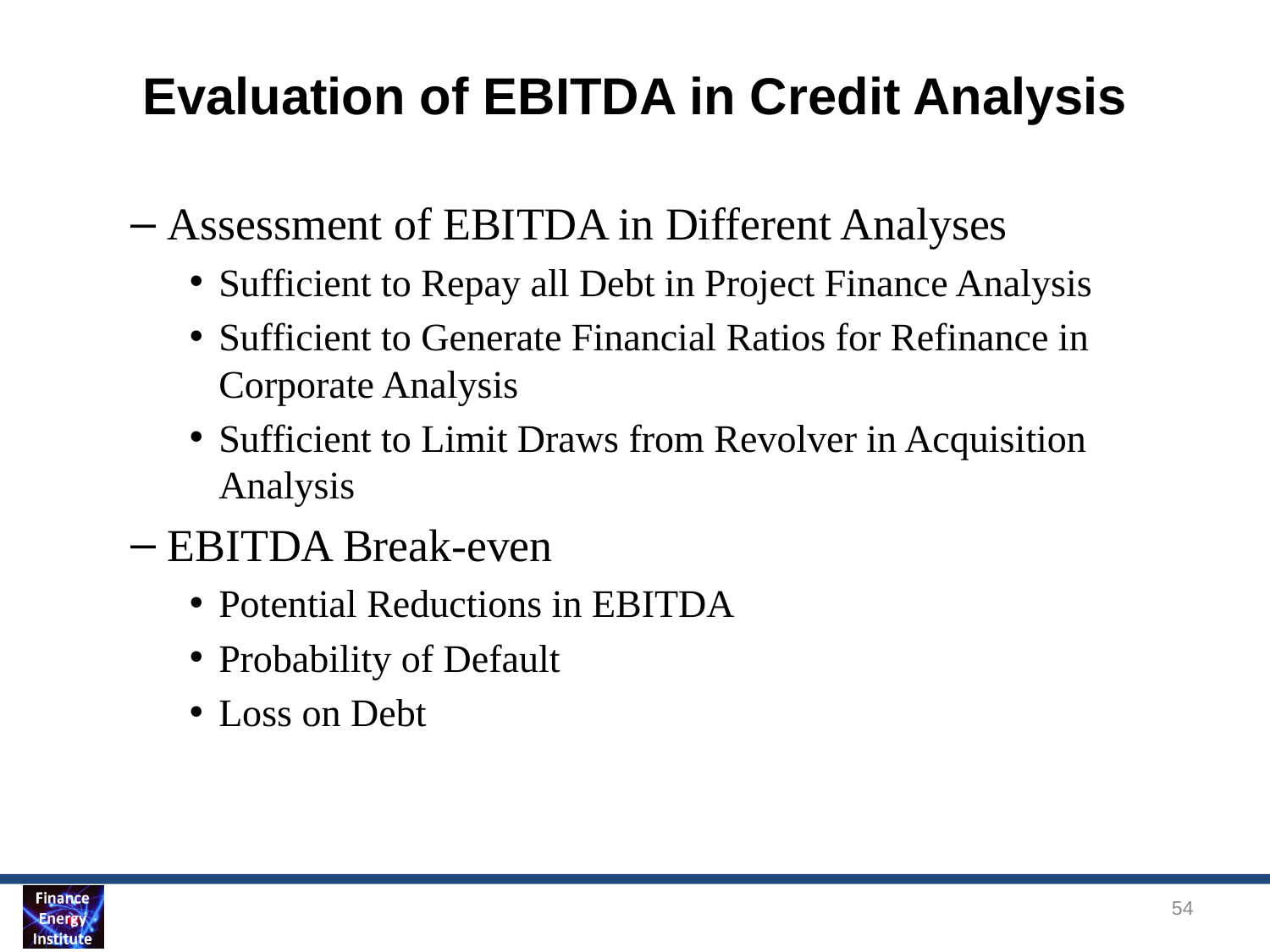

# Evaluation of EBITDA in Credit Analysis
Assessment of EBITDA in Different Analyses
Sufficient to Repay all Debt in Project Finance Analysis
Sufficient to Generate Financial Ratios for Refinance in Corporate Analysis
Sufficient to Limit Draws from Revolver in Acquisition Analysis
EBITDA Break-even
Potential Reductions in EBITDA
Probability of Default
Loss on Debt
54